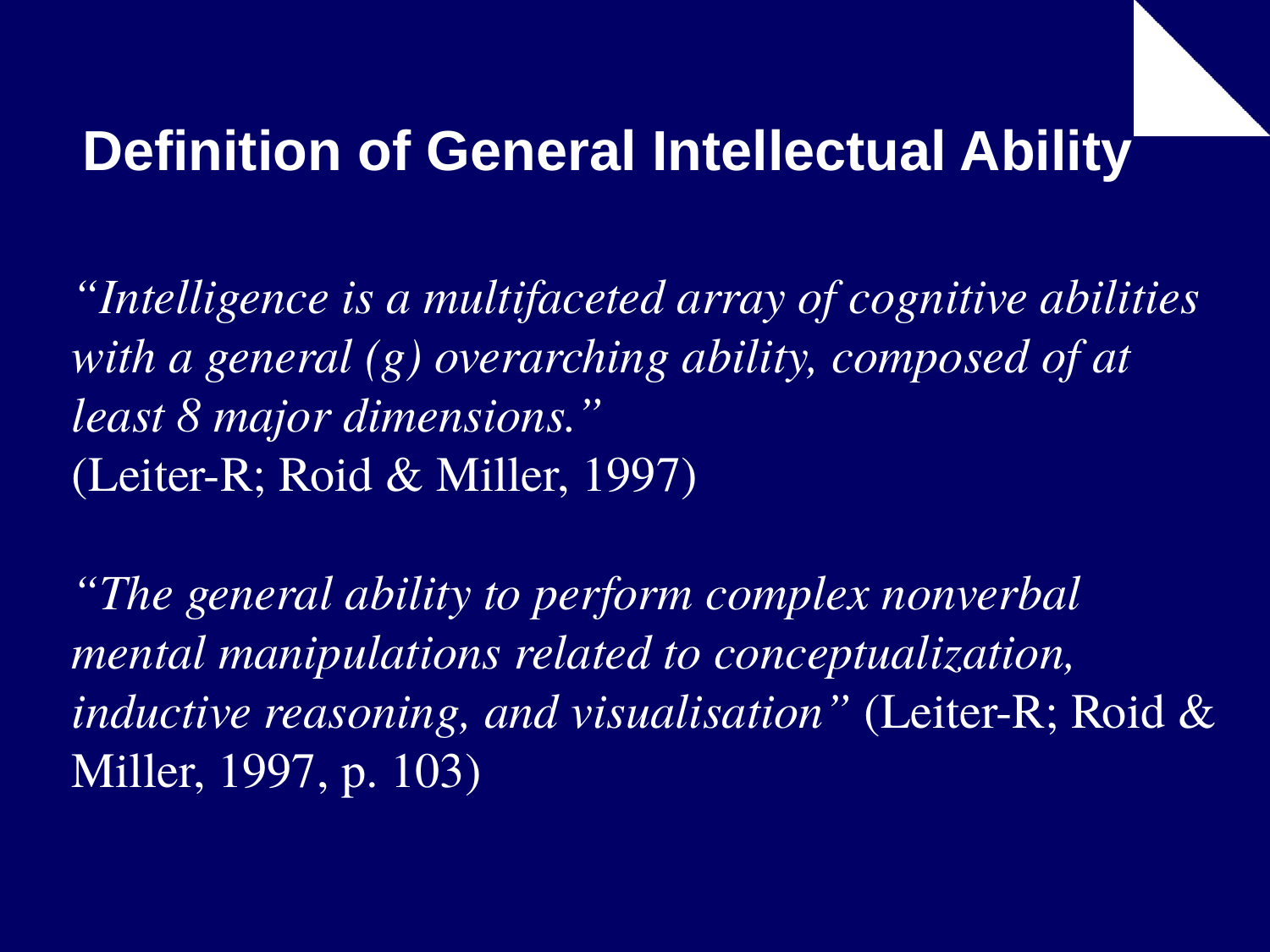

# Definition of General Intellectual Ability
“Intelligence is a multifaceted array of cognitive abilities with a general (g) overarching ability, composed of at least 8 major dimensions.”
(Leiter-R; Roid & Miller, 1997)

“The general ability to perform complex nonverbal mental manipulations related to conceptualization, inductive reasoning, and visualisation” (Leiter-R; Roid & Miller, 1997, p. 103)